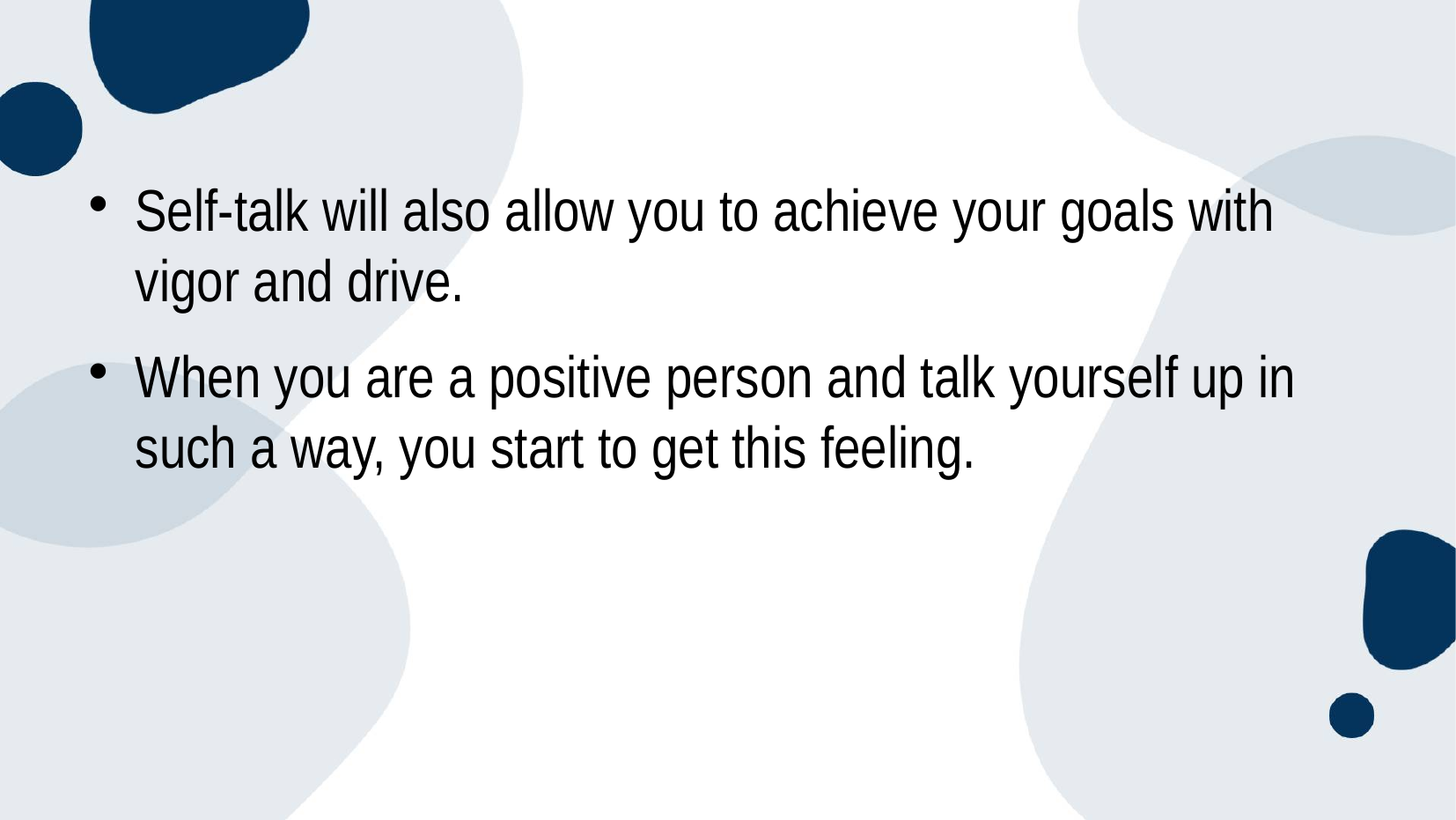

#
Self-talk will also allow you to achieve your goals with vigor and drive.
When you are a positive person and talk yourself up in such a way, you start to get this feeling.